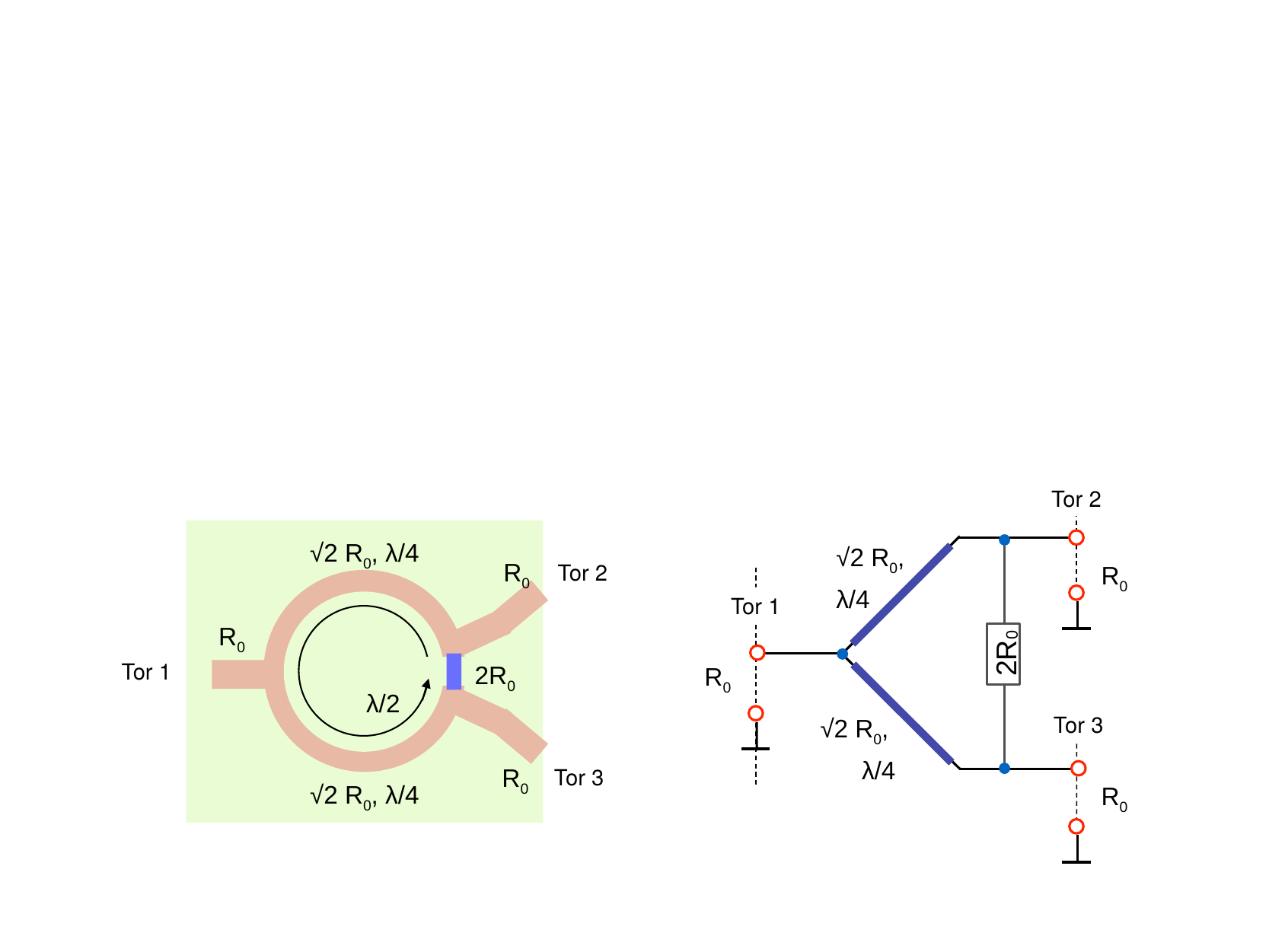

Tor 2

√2 R0,
λ/4

R0

Tor 1
2R0

R0

Tor 3
√2 R0,
λ/4

R0

√2 R0, λ/4
R0
Tor 2

R0

Tor 1
2R0

λ/2

R0
Tor 3
√2 R0, λ/4